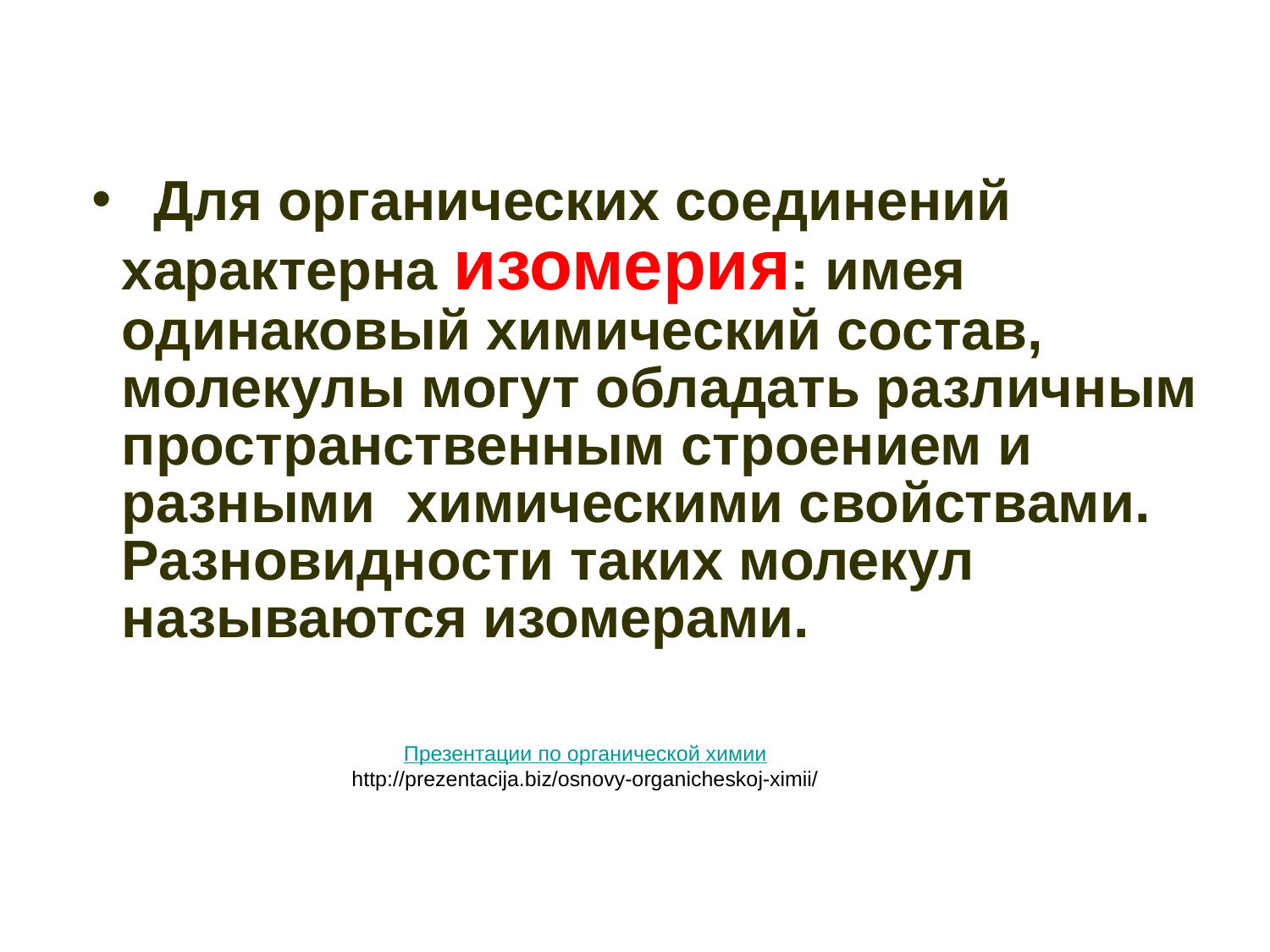

Для органических соединений характерна изомерия: имея одинаковый химический состав, молекулы могут обладать различным пространственным строением и разными  химическими свойствами. Разновидности таких молекул называются изомерами.
Презентации по органической химии
http://prezentacija.biz/osnovy-organicheskoj-ximii/